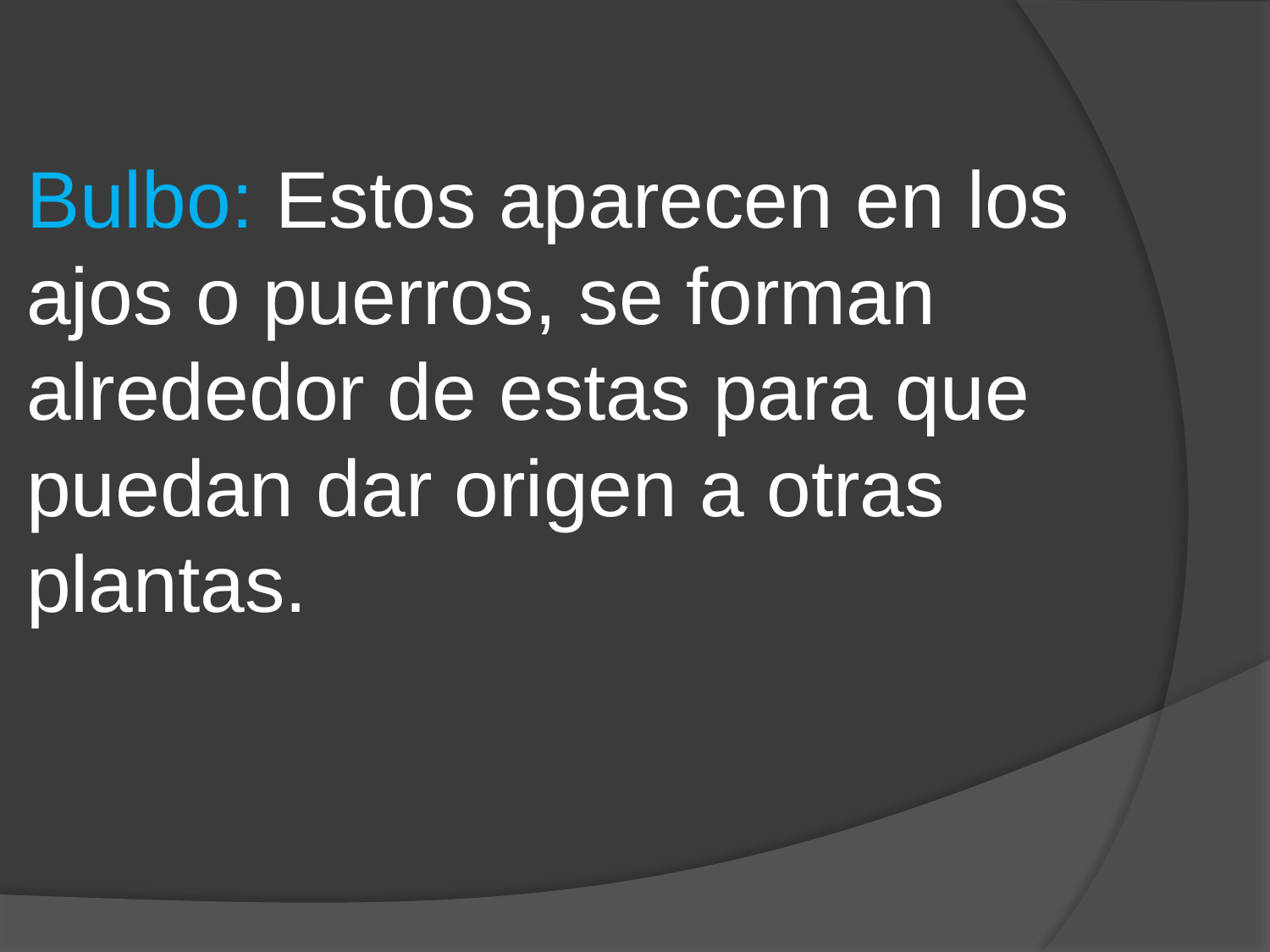

# Bulbo: Estos aparecen en los ajos o puerros, se forman alrededor de estas para que puedan dar origen a otras plantas.